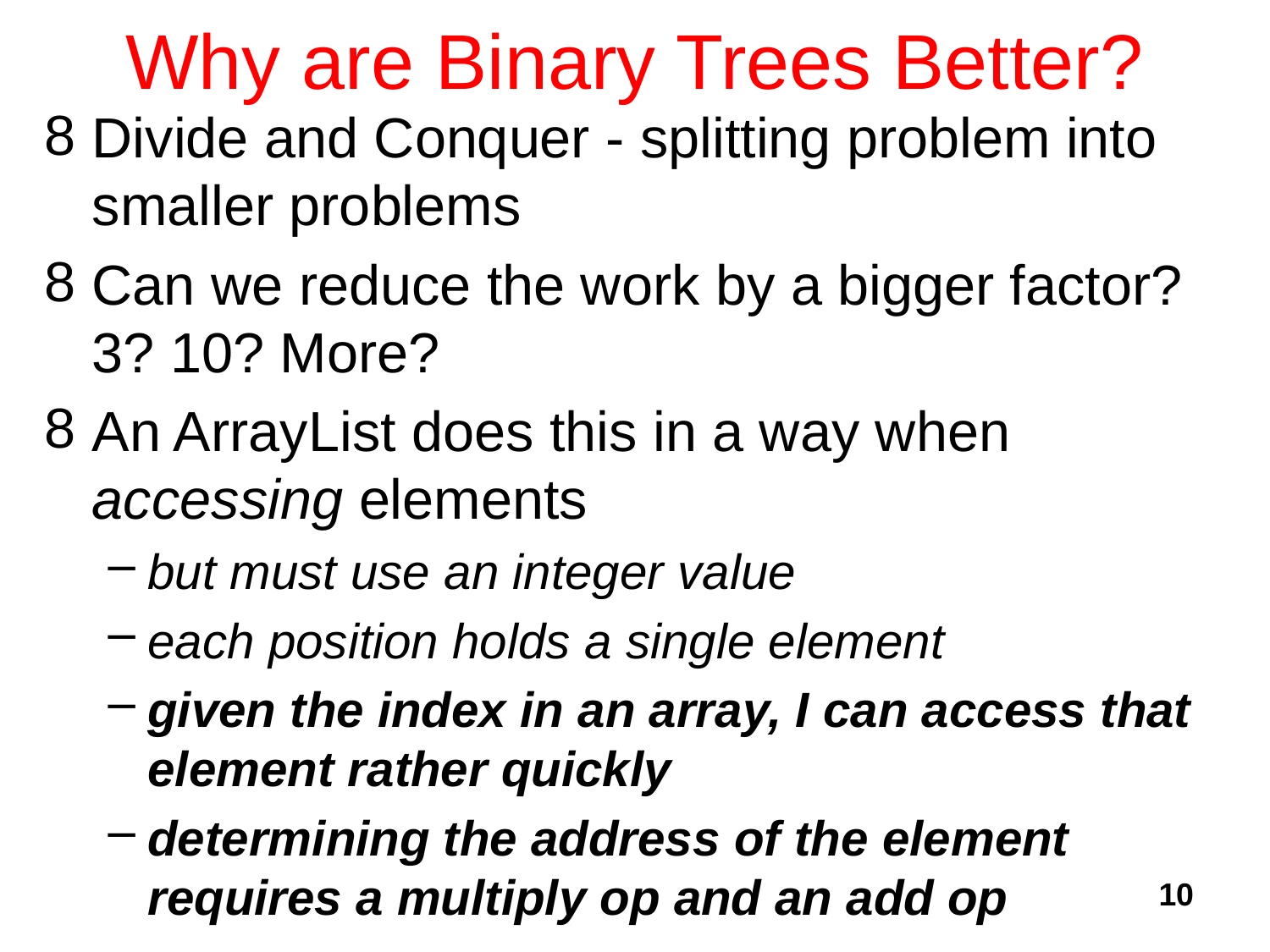

# Why are Binary Trees Better?
Divide and Conquer - splitting problem into smaller problems
Can we reduce the work by a bigger factor? 3? 10? More?
An ArrayList does this in a way when accessing elements
but must use an integer value
each position holds a single element
given the index in an array, I can access that element rather quickly
determining the address of the element requires a multiply op and an add op

10